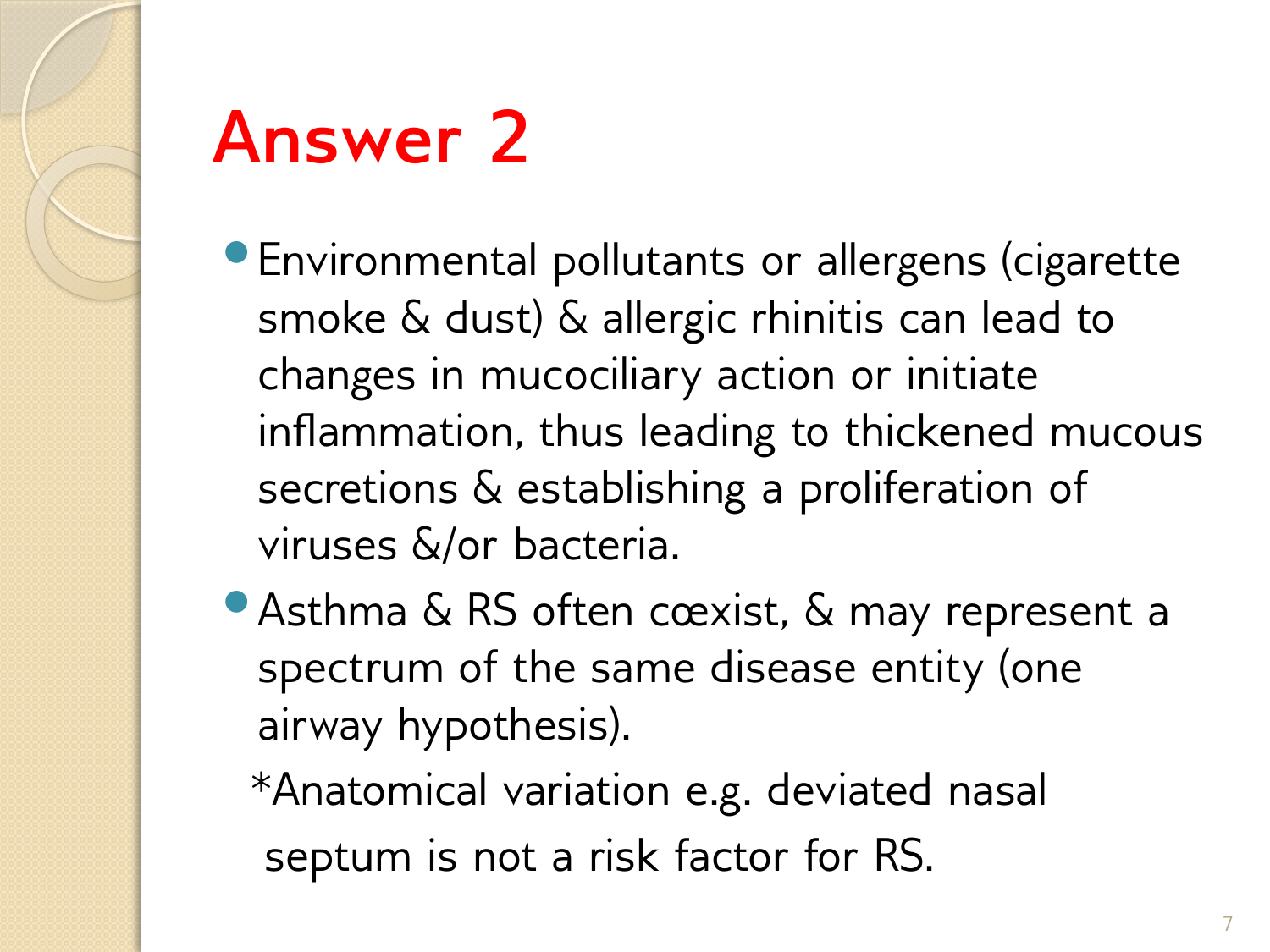

# Answer 2
Environmental pollutants or allergens (cigarette smoke & dust) & allergic rhinitis can lead to changes in mucociliary action or initiate inflammation, thus leading to thickened mucous secretions & establishing a proliferation of viruses &/or bacteria.
Asthma & RS often coexist, & may represent a spectrum of the same disease entity (one airway hypothesis).
  *Anatomical variation e.g. deviated nasal
   septum is not a risk factor for RS.

7